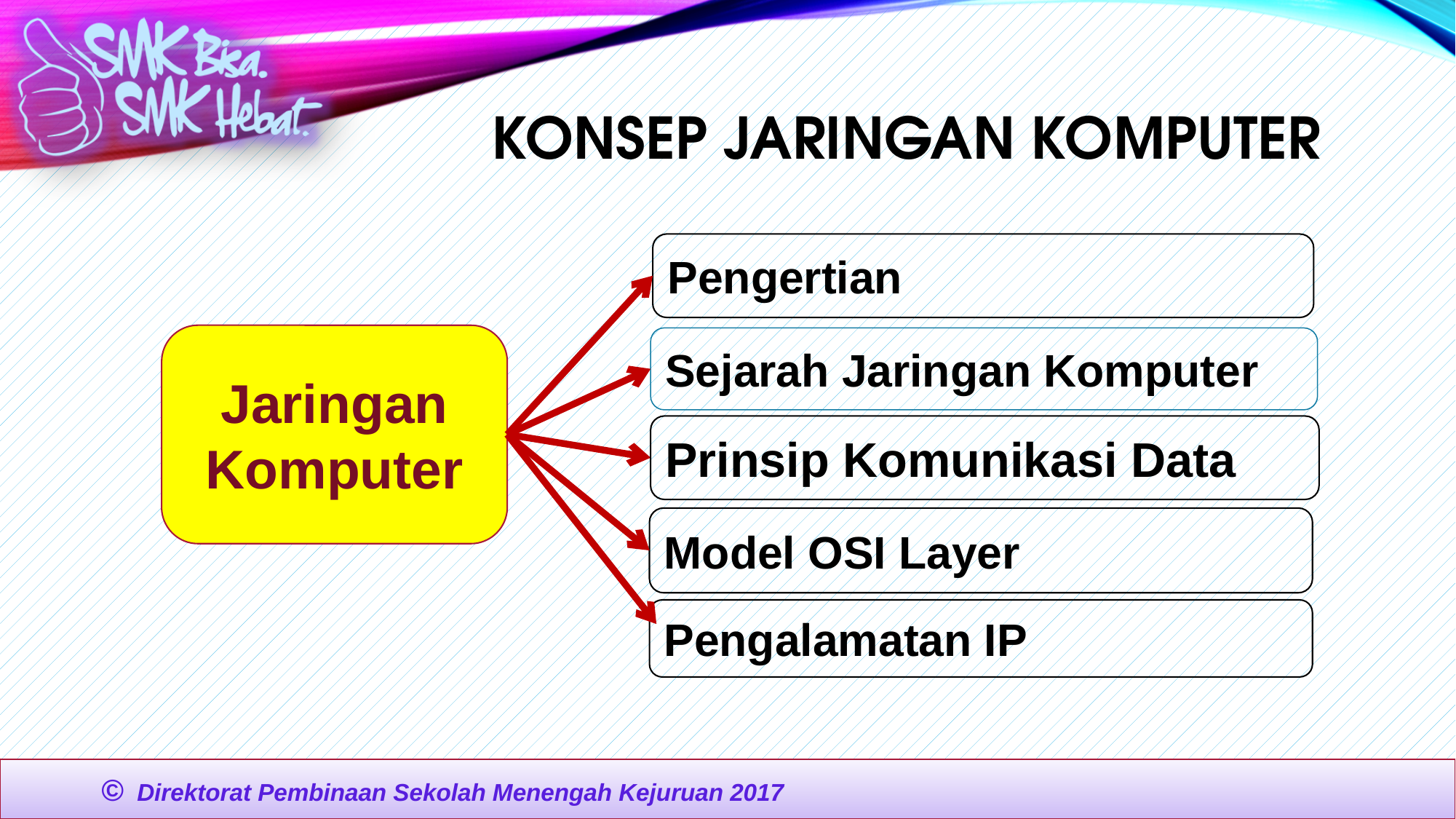

# Konsep Jaringan Komputer
Pengertian
Jaringan Komputer
Sejarah Jaringan Komputer
Prinsip Komunikasi Data
Model OSI Layer
Pengalamatan IP